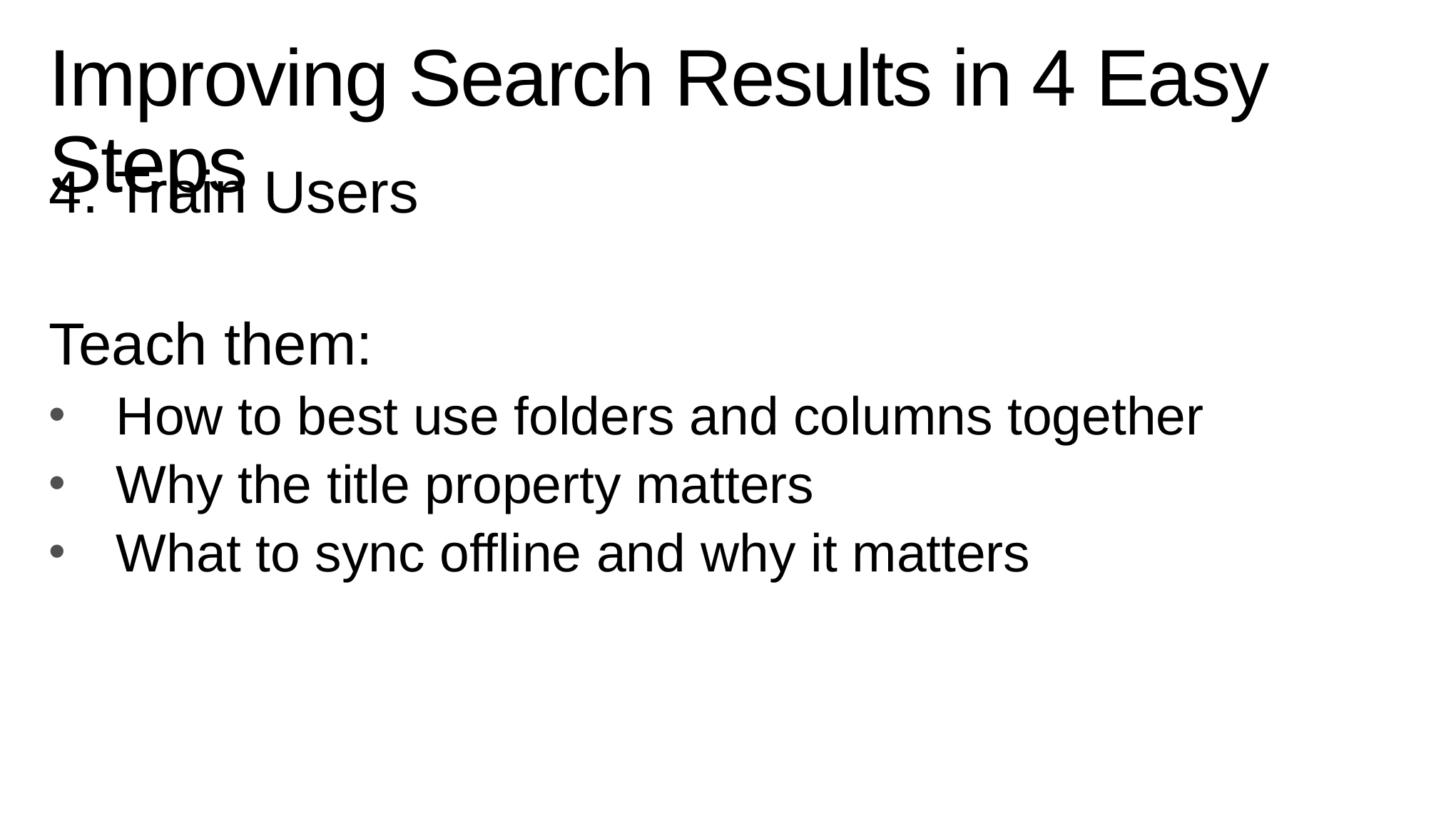

# Improving Search Results in 4 Easy Steps
4. Train Users

Teach them:
How to best use folders and columns together
Why the title property matters
What to sync offline and why it matters